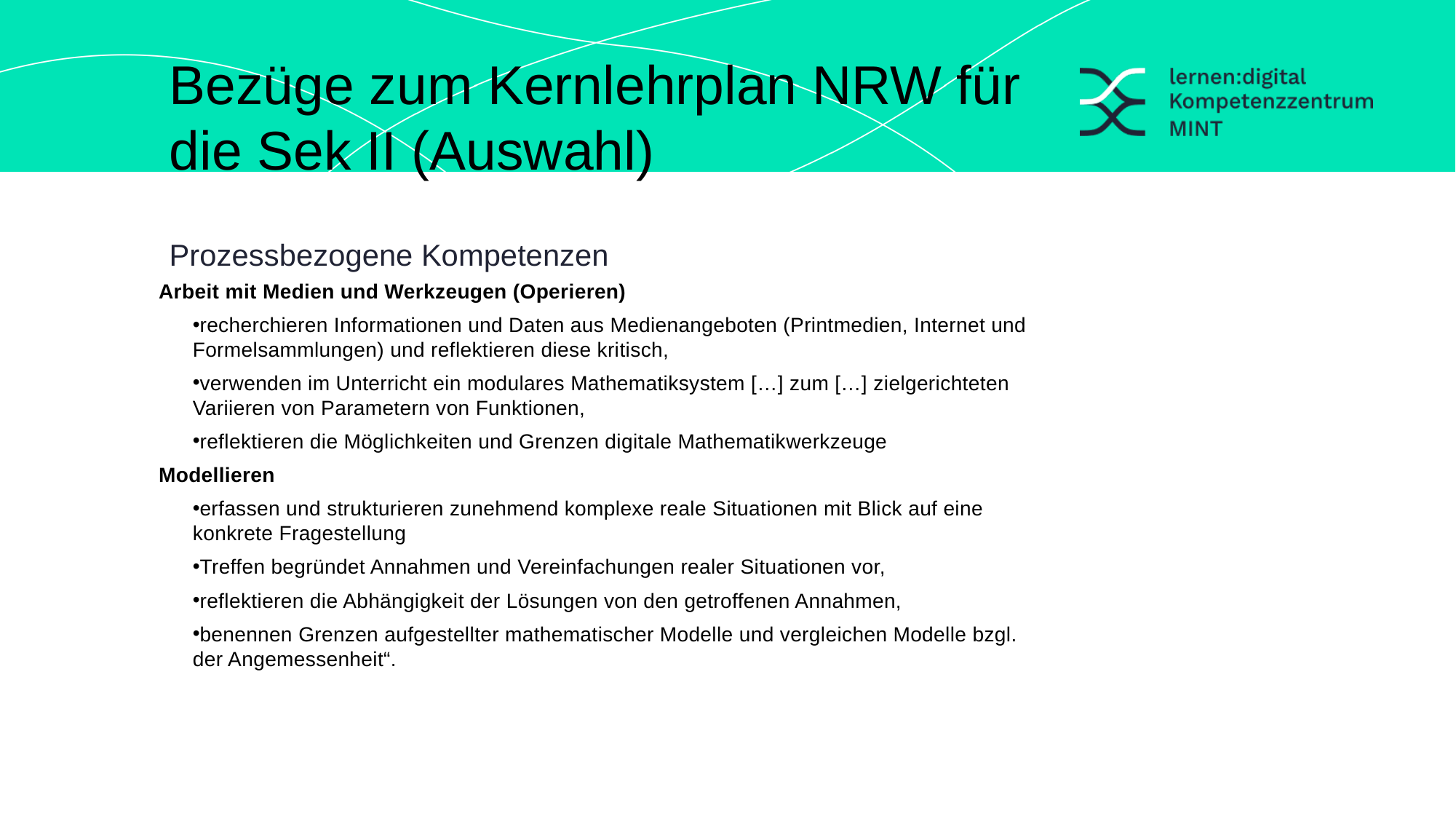

Bezüge zum Kernlehrplan NRW für die Sek II (Auswahl)
Prozessbezogene Kompetenzen

Arbeit mit Medien und Werkzeugen (Operieren)
recherchieren Informationen und Daten aus Medienangeboten (Printmedien, Internet und Formelsammlungen) und reflektieren diese kritisch,
verwenden im Unterricht ein modulares Mathematiksystem […] zum […] zielgerichteten Variieren von Parametern von Funktionen,
reflektieren die Möglichkeiten und Grenzen digitale Mathematikwerkzeuge
Modellieren
erfassen und strukturieren zunehmend komplexe reale Situationen mit Blick auf eine
konkrete Fragestellung
Treffen begründet Annahmen und Vereinfachungen realer Situationen vor,
reflektieren die Abhängigkeit der Lösungen von den getroffenen Annahmen,
benennen Grenzen aufgestellter mathematischer Modelle und vergleichen Modelle bzgl.
der Angemessenheit“.